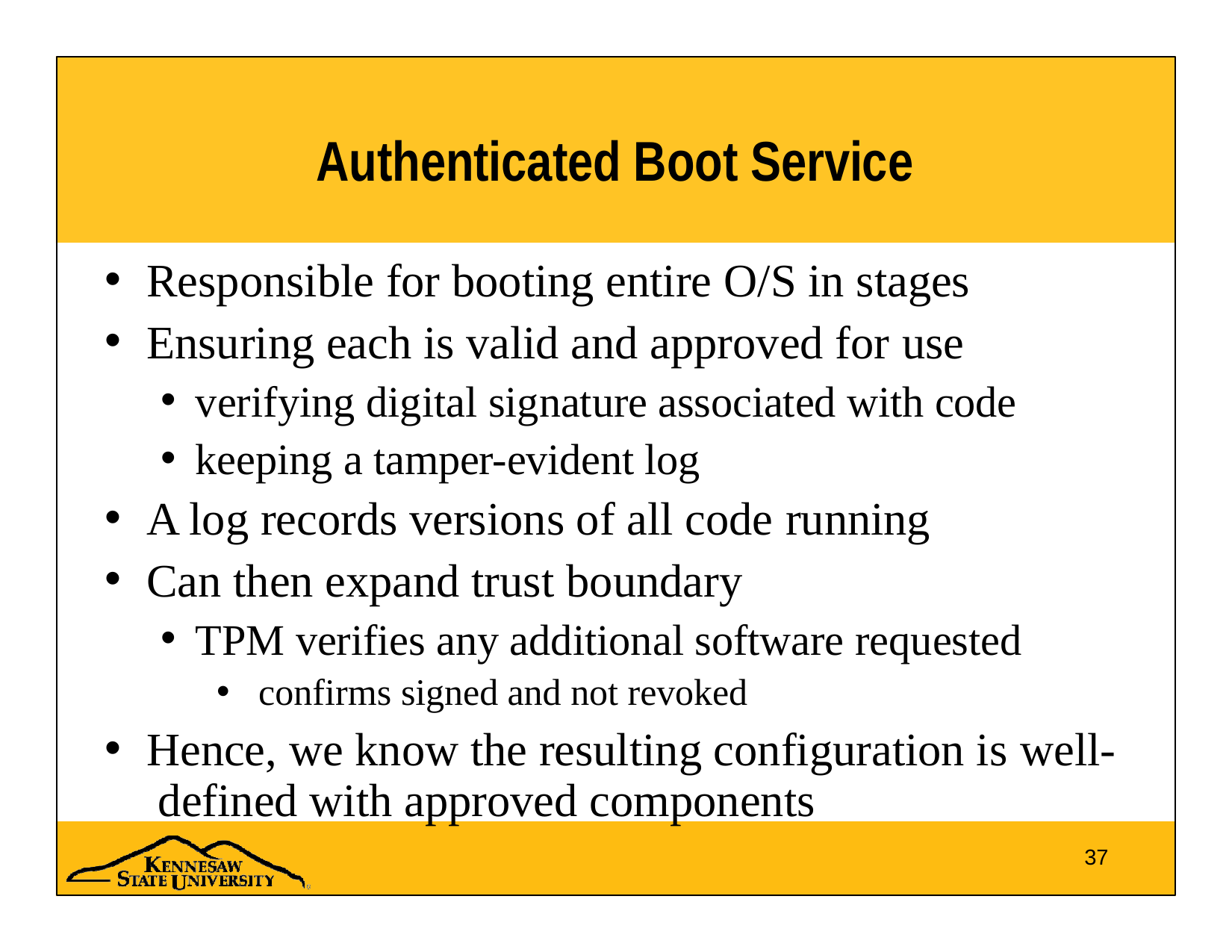

# Authenticated Boot Service
Responsible for booting entire O/S in stages
Ensuring each is valid and approved for use
verifying digital signature associated with code
keeping a tamper-evident log
A log records versions of all code running
Can then expand trust boundary
TPM verifies any additional software requested
confirms signed and not revoked
Hence, we know the resulting configuration is well-  defined with approved components

37